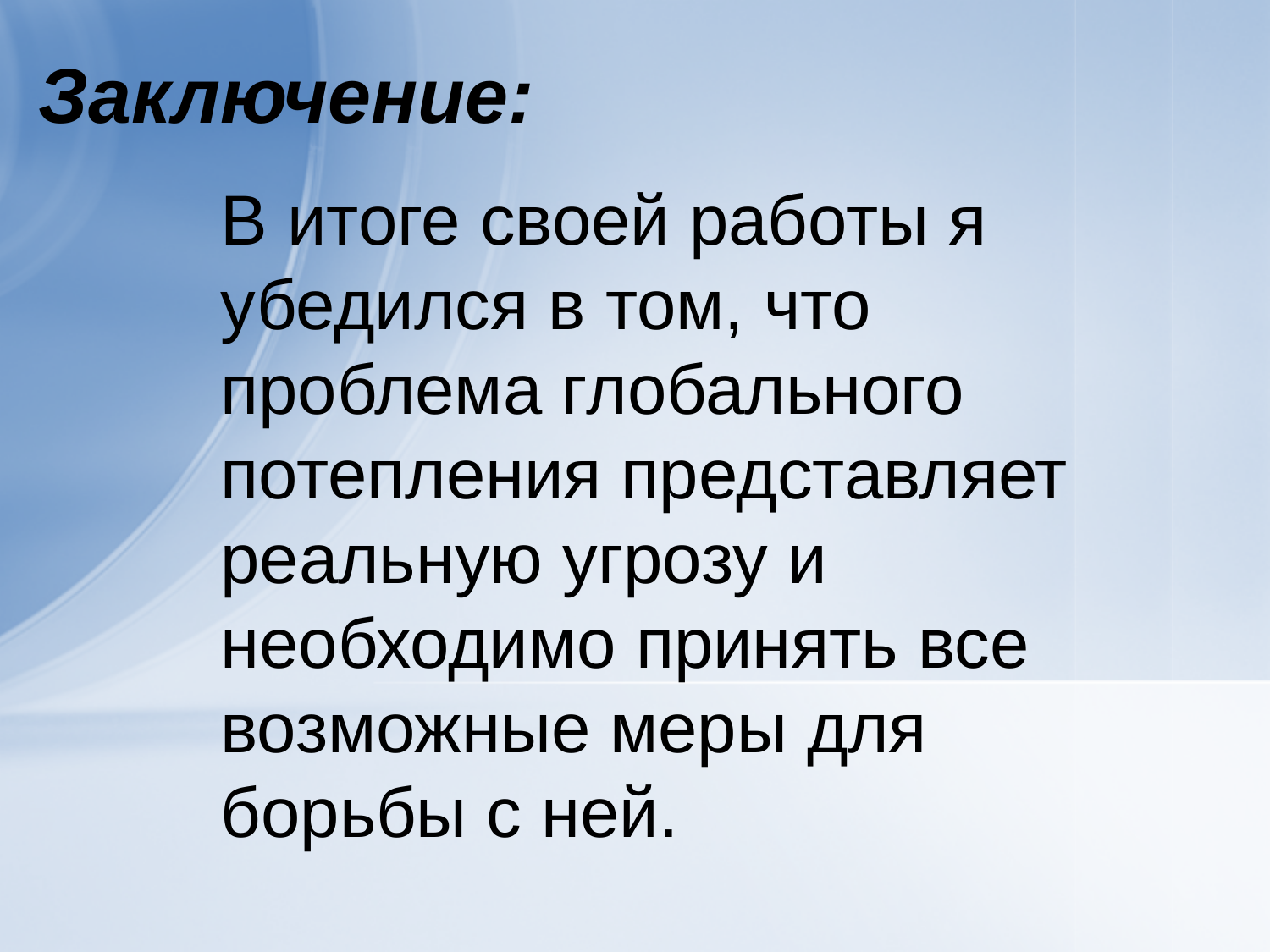

Заключение:
В итоге своей работы я убедился в том, что проблема глобального потепления представляет реальную угрозу и необходимо принять все возможные меры для борьбы с ней.